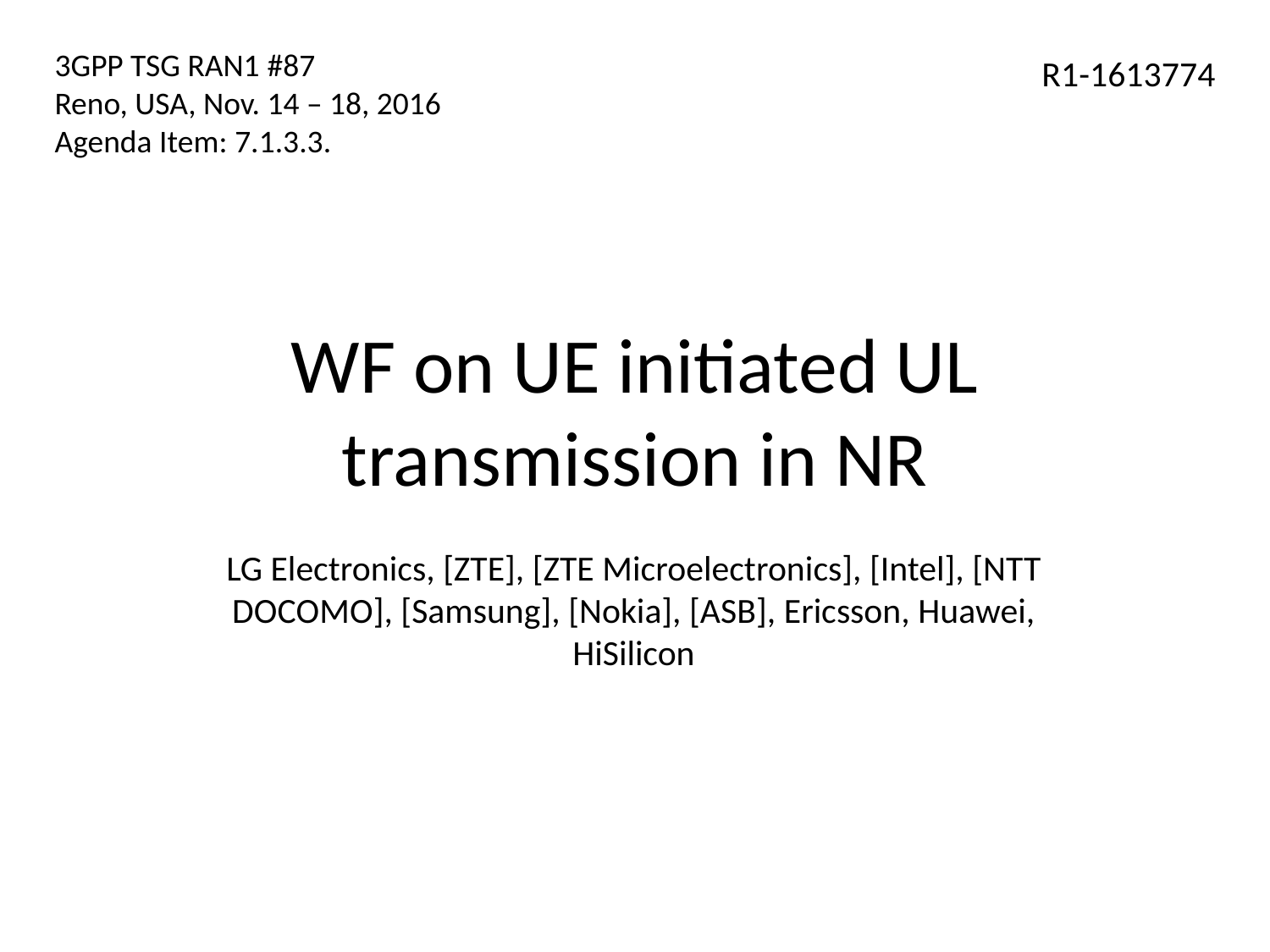

3GPP TSG RAN1 #87
Reno, USA, Nov. 14 – 18, 2016
Agenda Item: 7.1.3.3.
R1-1613774
# WF on UE initiated UL transmission in NR
LG Electronics, [ZTE], [ZTE Microelectronics], [Intel], [NTT DOCOMO], [Samsung], [Nokia], [ASB], Ericsson, Huawei, HiSilicon